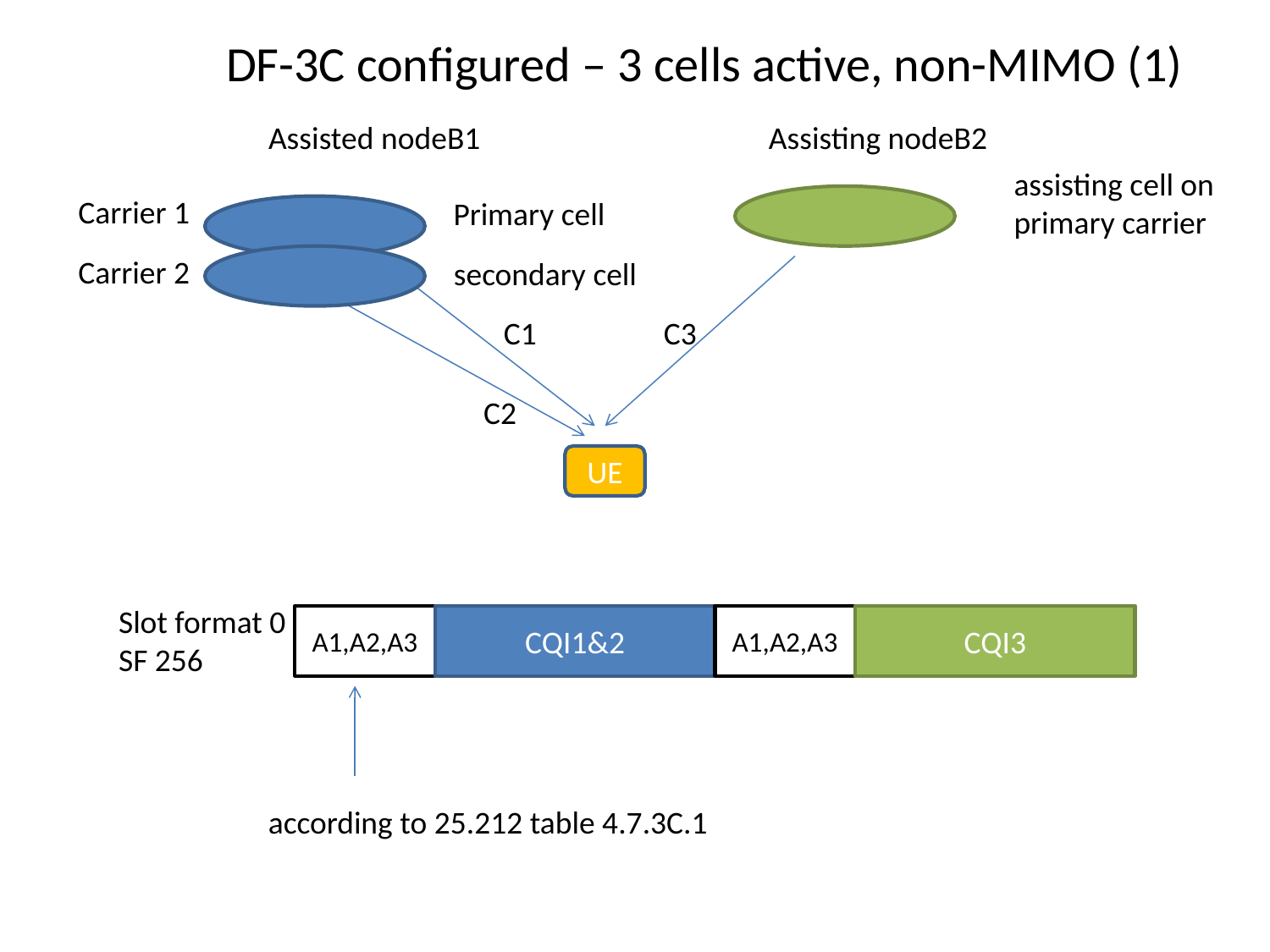

DF-3C configured – 3 cells active, non-MIMO (1)
Assisted nodeB1
Assisting nodeB2
assisting cell on
primary carrier
Carrier 1

Primary cell

Carrier 2

secondary cell
C1
C3
C2
UE
Slot format 0
SF 256

A1,A2,A3
CQI1&2
A1,A2,A3
CQI3
according to 25.212 table 4.7.3C.1